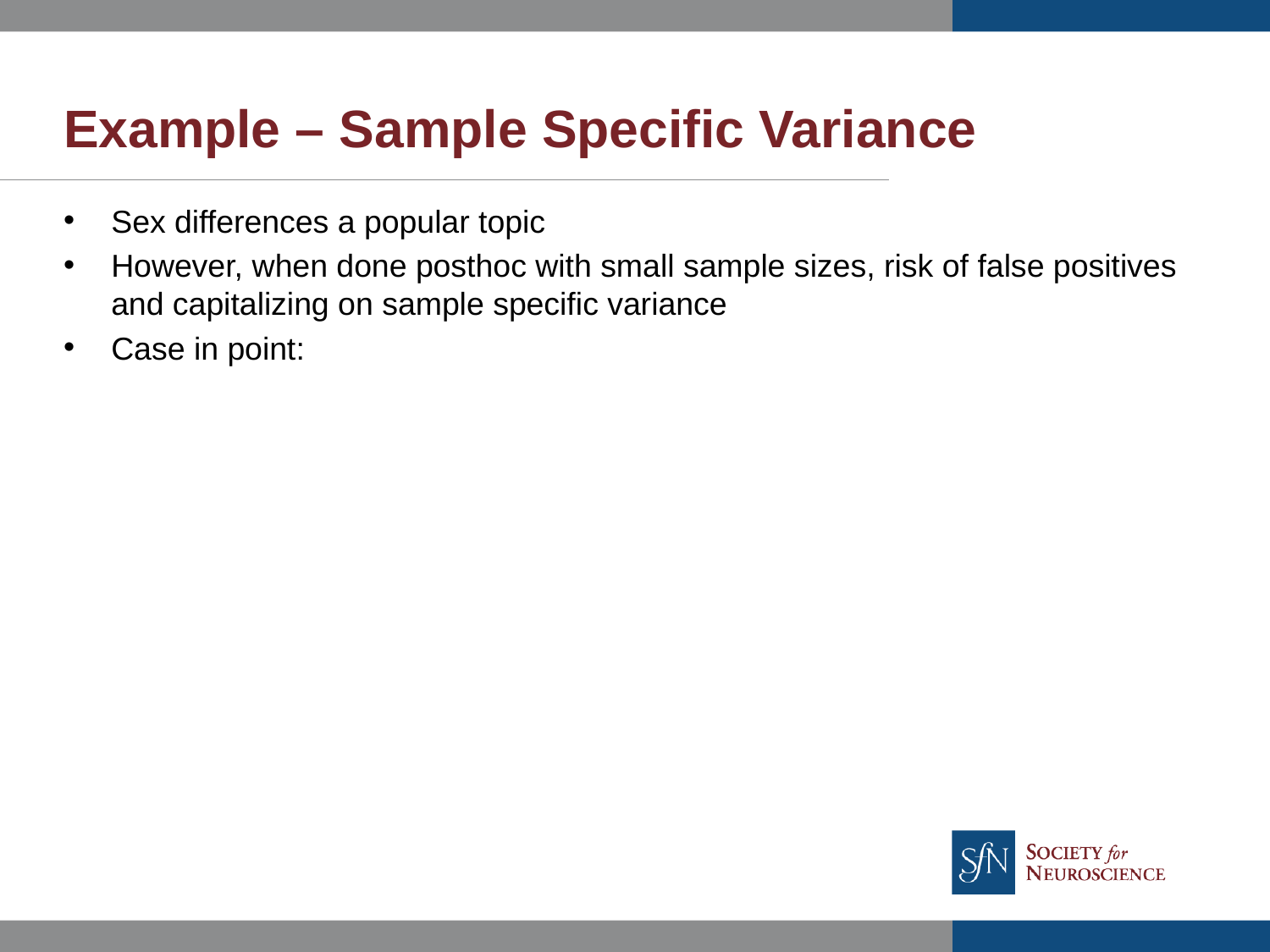

# Example – Sample Specific Variance
Sex differences a popular topic
However, when done posthoc with small sample sizes, risk of false positives and capitalizing on sample specific variance
Case in point: